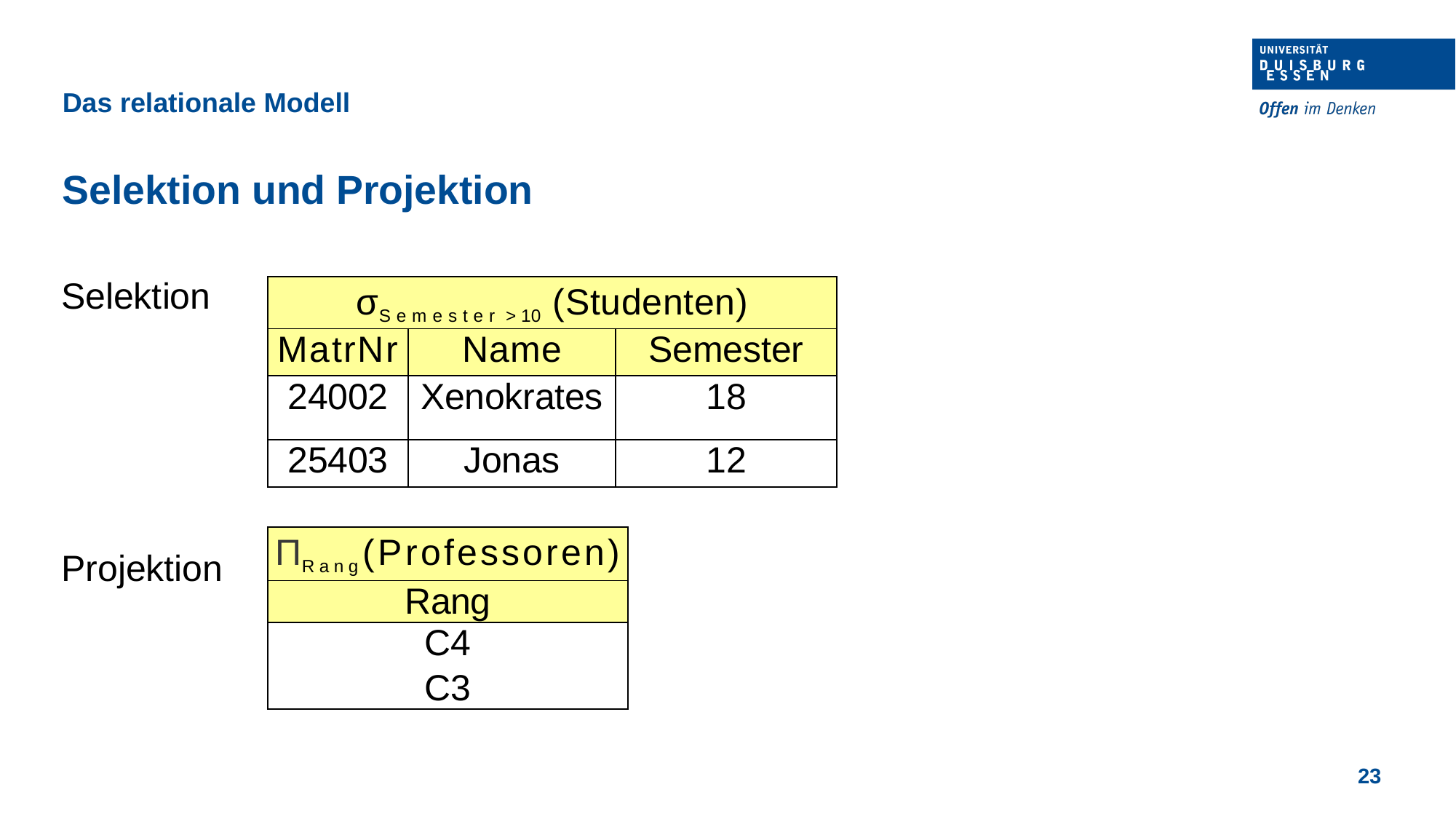

Das relationale Modell
Selektion und Projektion
Selektion

Projektion
| σSemester > 10 (Studenten) |  |  |
| --- | --- | --- |
| MatrNr | Name | Semester |
| 24002 | Xenokrates | 18 |
| 25403 | Jonas | 12 |
| ΠRang(Professoren) |
| --- |
| Rang |
| C4 C3 |
23